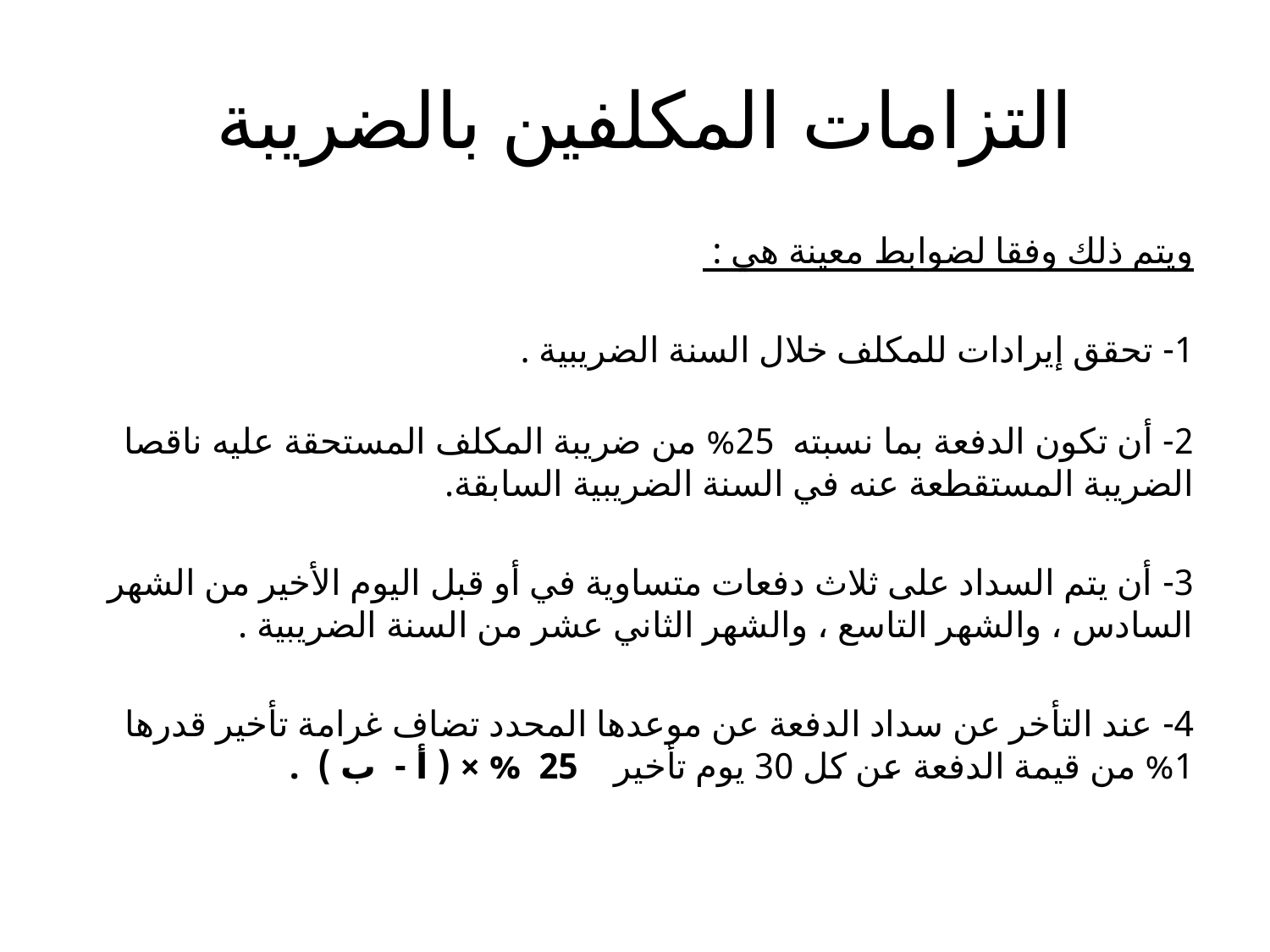

# التزامات المكلفين بالضريبة
ويتم ذلك وفقا لضوابط معينة هي :

1- تحقق إيرادات للمكلف خلال السنة الضريبية .
2- أن تكون الدفعة بما نسبته  25% من ضريبة المكلف المستحقة عليه ناقصا الضريبة المستقطعة عنه في السنة الضريبية السابقة.

3- أن يتم السداد على ثلاث دفعات متساوية في أو قبل اليوم الأخير من الشهر السادس ، والشهر التاسع ، والشهر الثاني عشر من السنة الضريبية .

4- عند التأخر عن سداد الدفعة عن موعدها المحدد تضاف غرامة تأخير قدرها 1% من قيمة الدفعة عن كل 30 يوم تأخير    25  % × ( أ -  ب )  .